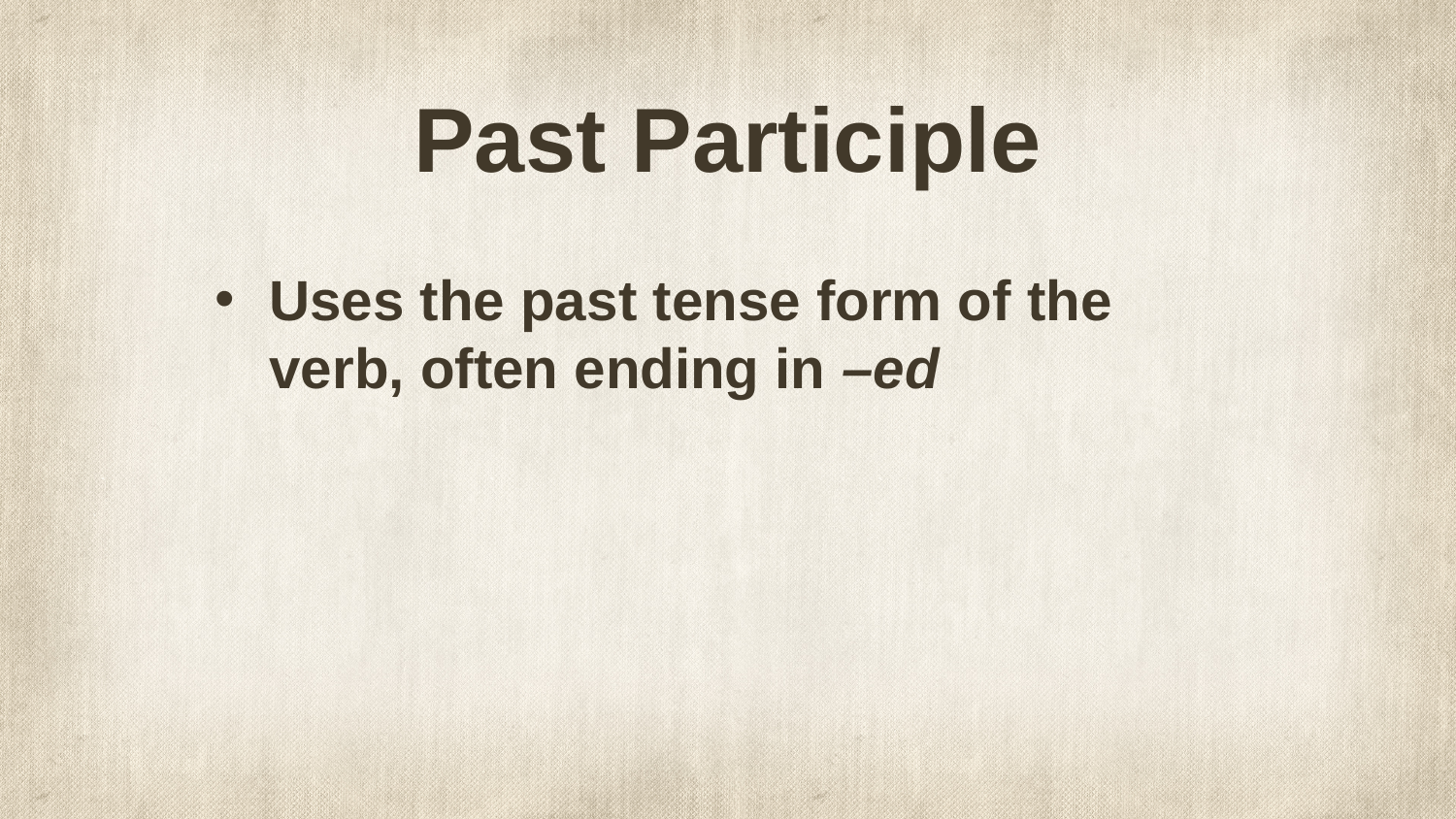

# Past Participle
Uses the past tense form of the verb, often ending in –ed